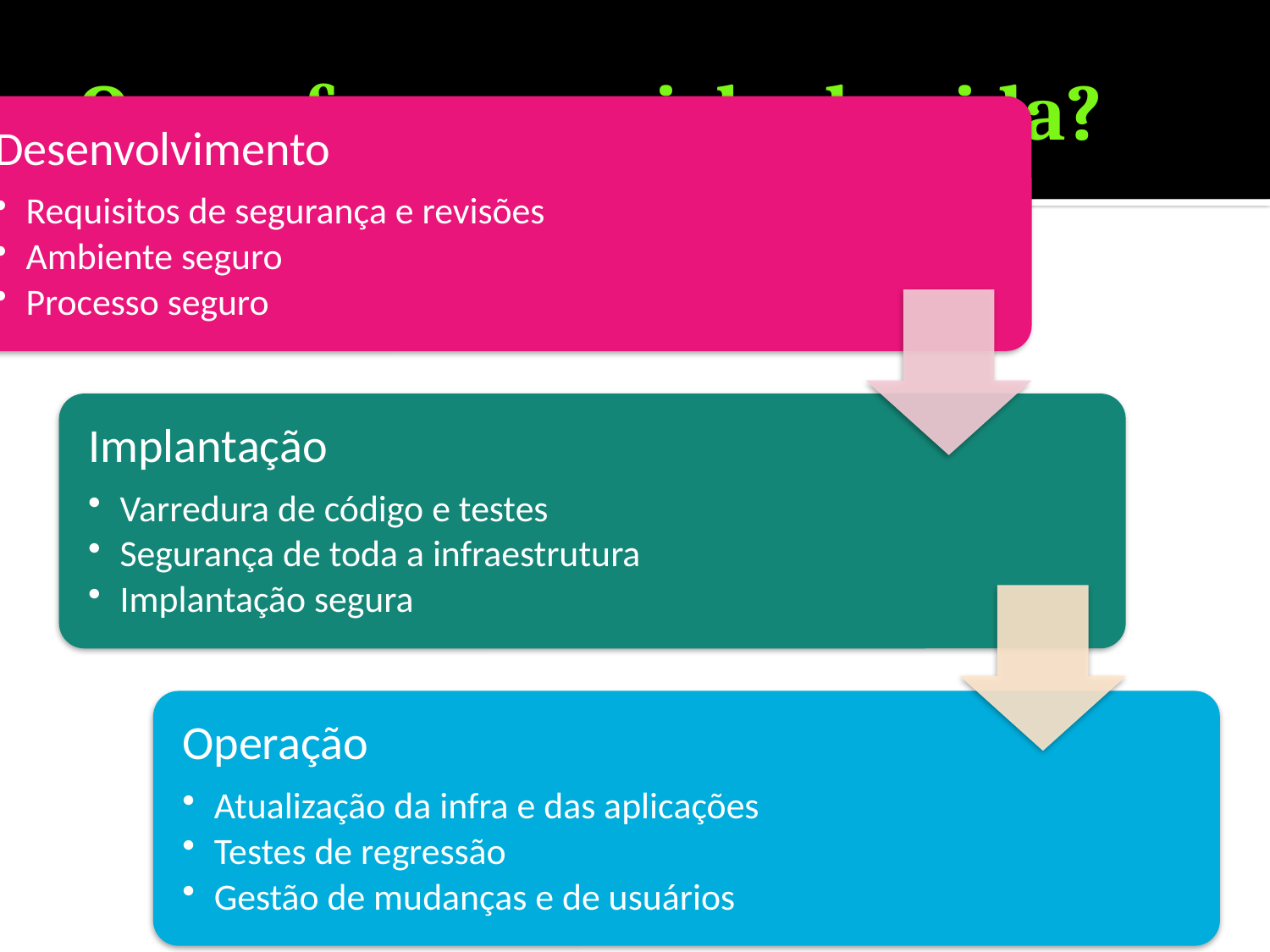

# O que fazer no ciclo de vida?
Desenvolvimento
Requisitos de segurança e revisões
Ambiente seguro
Processo seguro
Implantação
Varredura de código e testes
Segurança de toda a infraestrutura
Implantação segura
Operação
Atualização da infra e das aplicações
Testes de regressão
Gestão de mudanças e de usuários